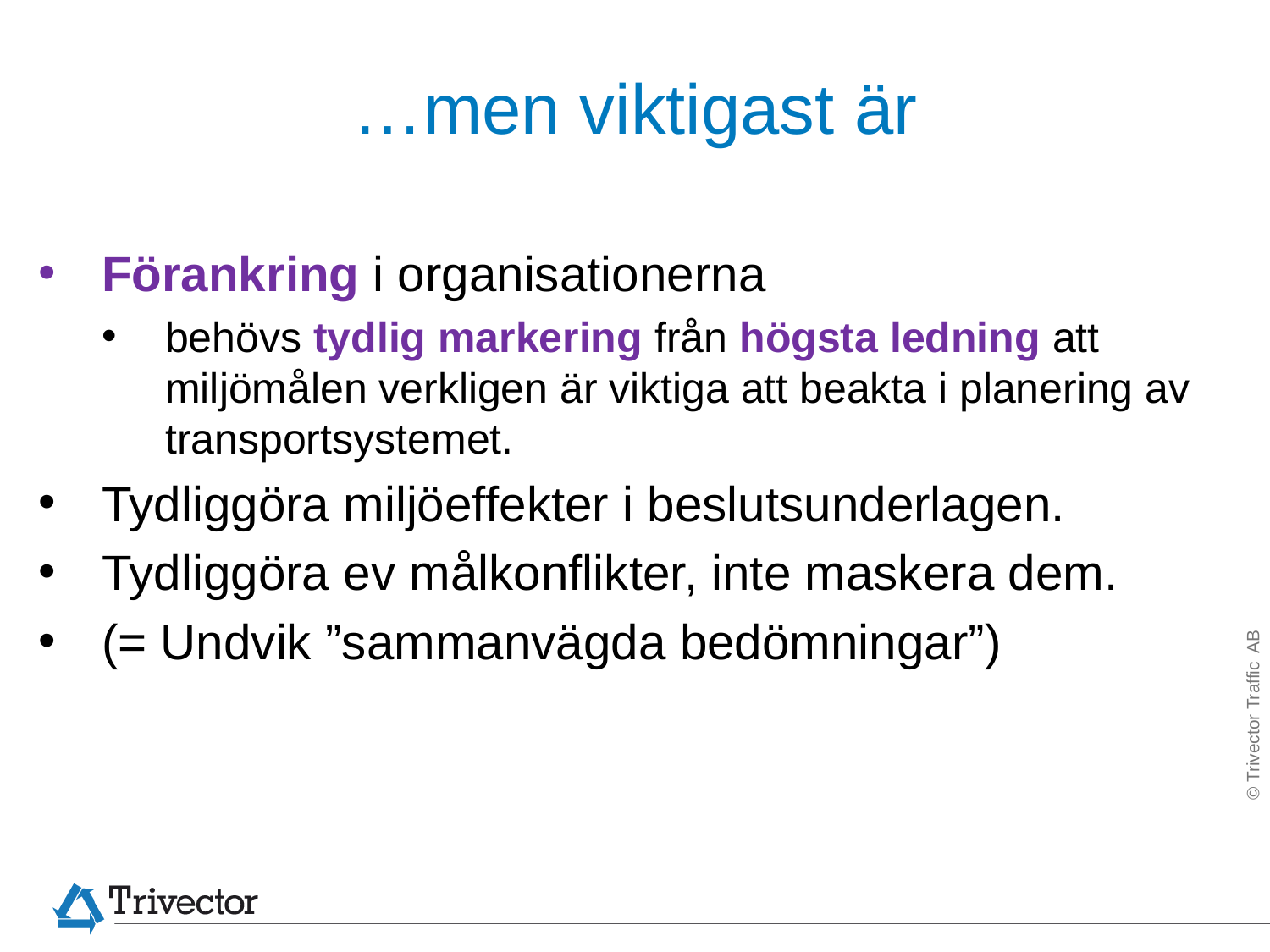

# …men viktigast är
Förankring i organisationerna
behövs tydlig markering från högsta ledning att miljömålen verkligen är viktiga att beakta i planering av transportsystemet.
Tydliggöra miljöeffekter i beslutsunderlagen.
Tydliggöra ev målkonflikter, inte maskera dem.
(= Undvik ”sammanvägda bedömningar”)